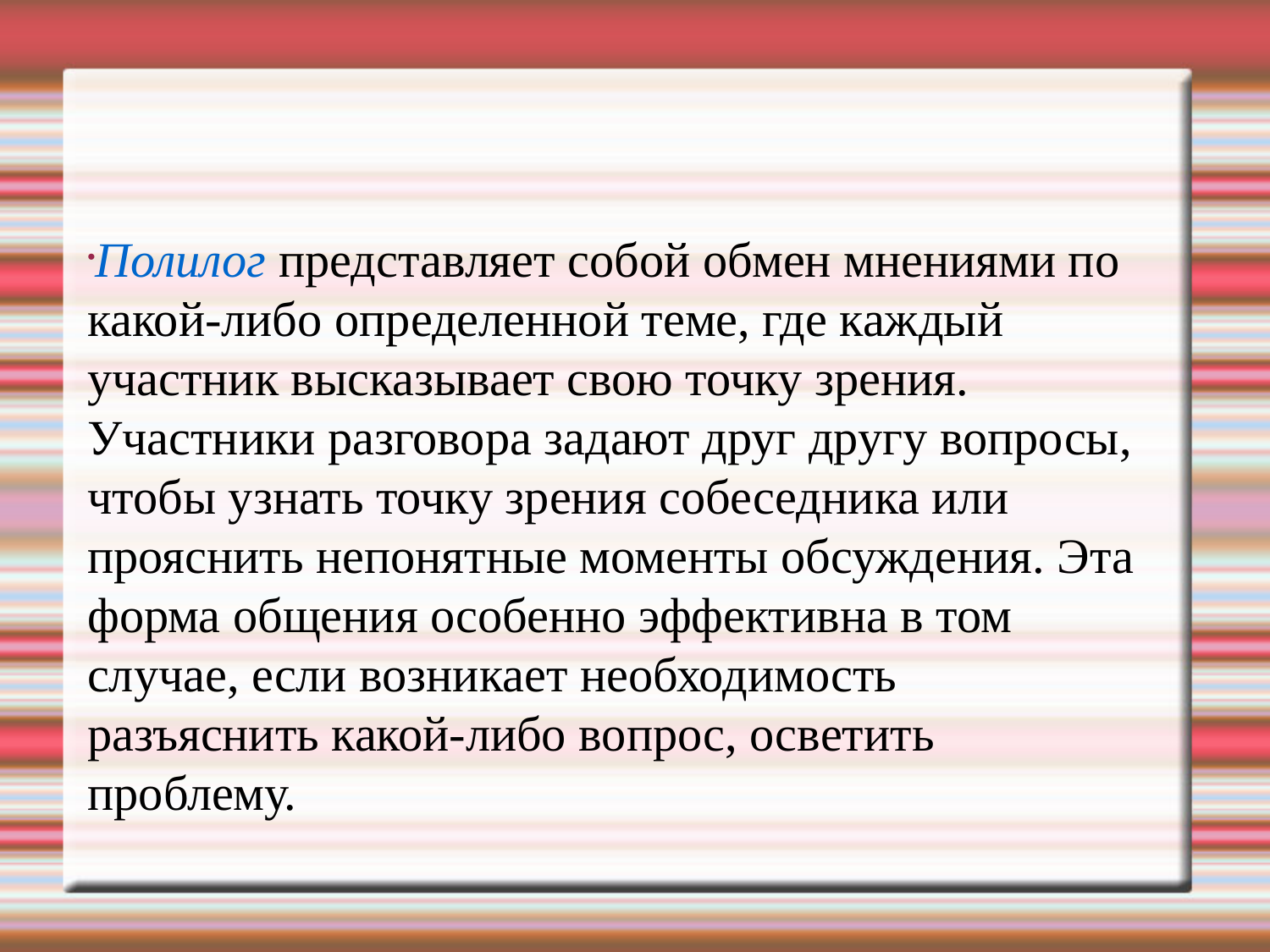

Полилог представляет собой обмен мнениями по какой-либо определенной теме, где каждый участник высказывает свою точку зрения. Участники разговора задают друг другу вопросы, чтобы узнать точку зрения собеседника или прояснить непонятные моменты обсуждения. Эта форма общения особенно эффективна в том случае, если возникает необходимость разъяснить какой-либо вопрос, осветить проблему.